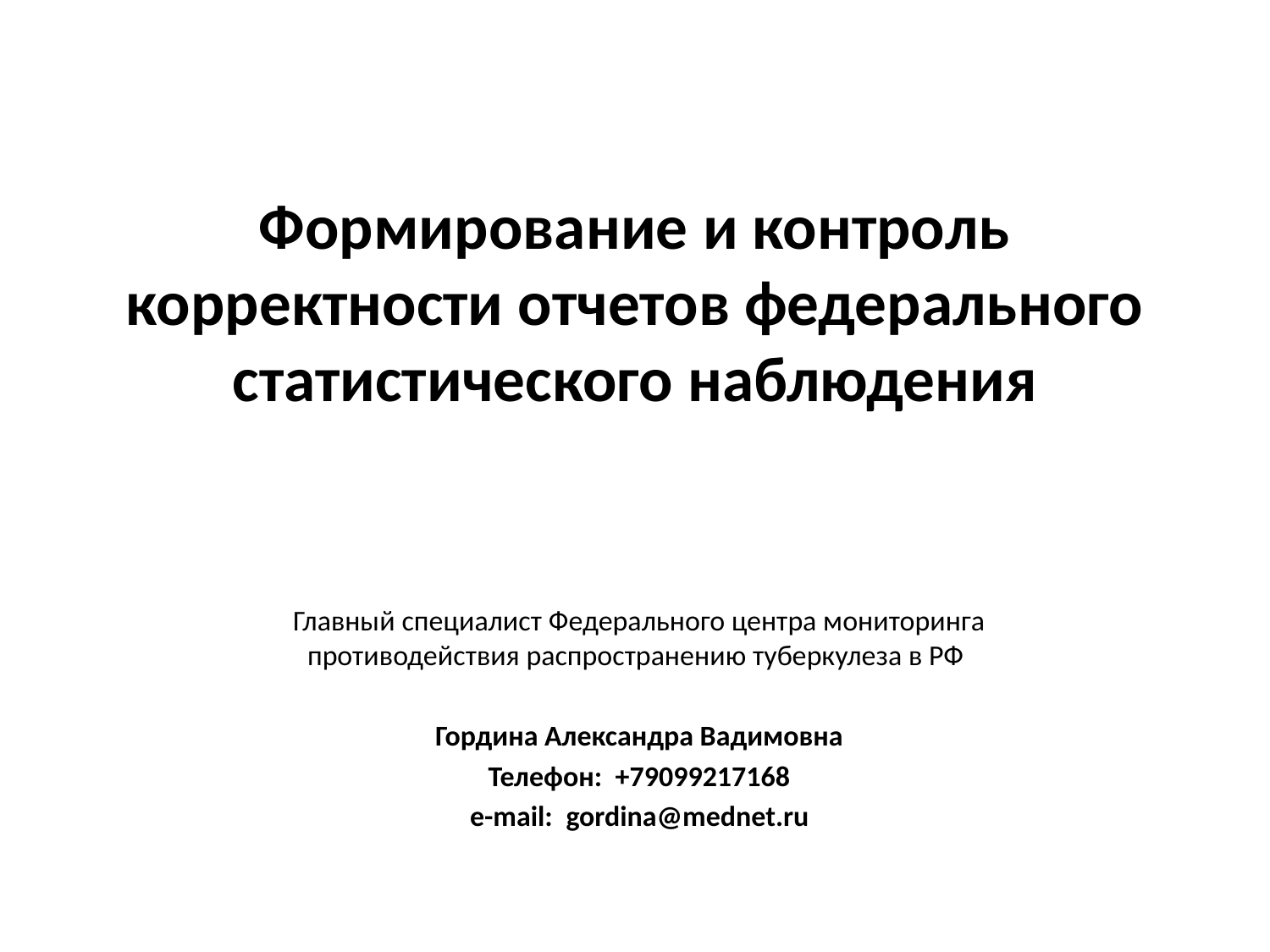

# Формирование и контроль корректности отчетов федерального статистического наблюдения
Главный специалист Федерального центра мониторинга противодействия распространению туберкулеза в РФ

Гордина Александра Вадимовна
Телефон:  +79099217168
e-mail:  gordina@mednet.ru